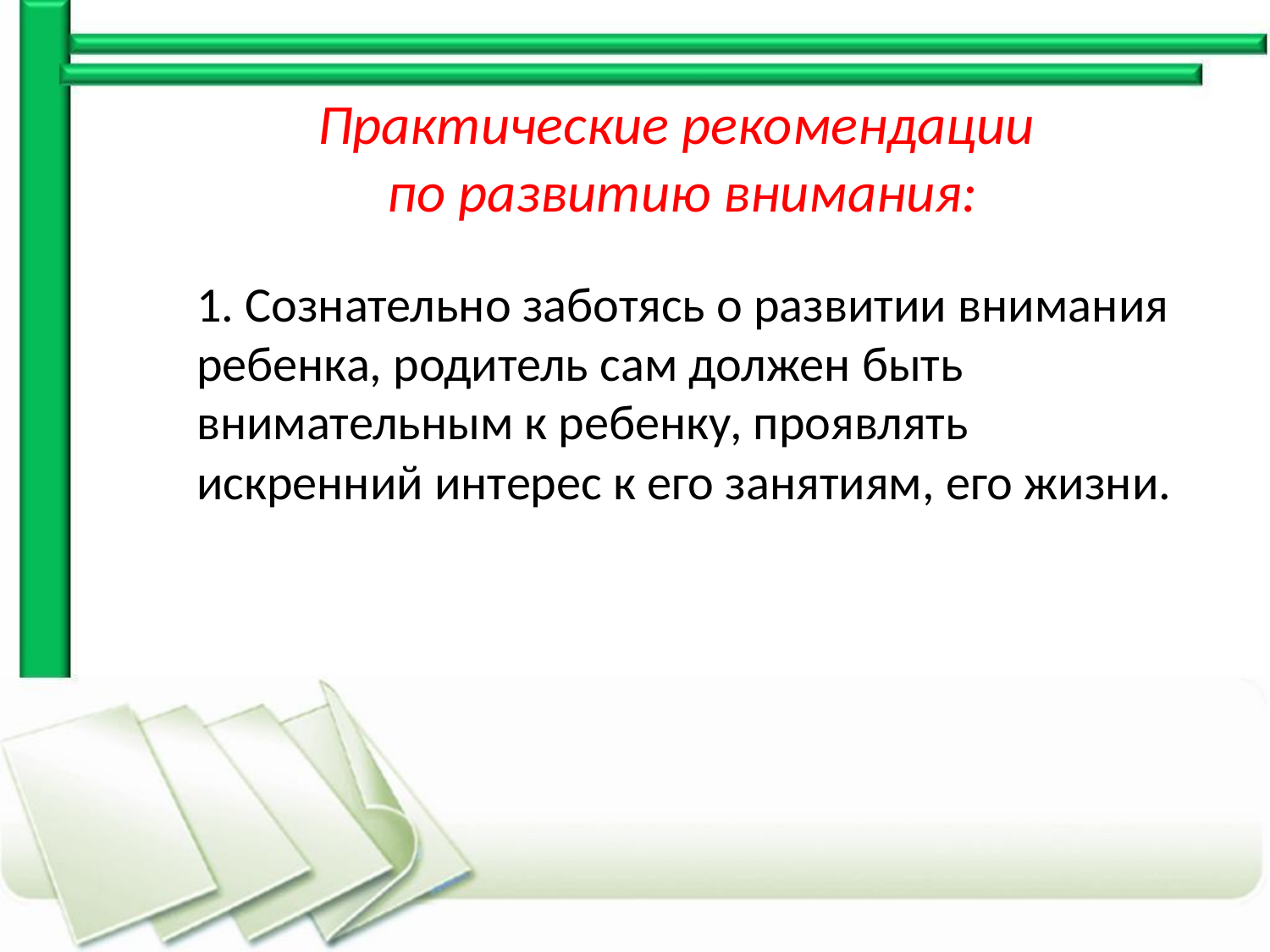

# Практические рекомендации по развитию внимания:
1. Сознательно заботясь о развитии внимания ребенка, родитель сам должен быть внимательным к ребенку, проявлять искренний интерес к его занятиям, его жизни.